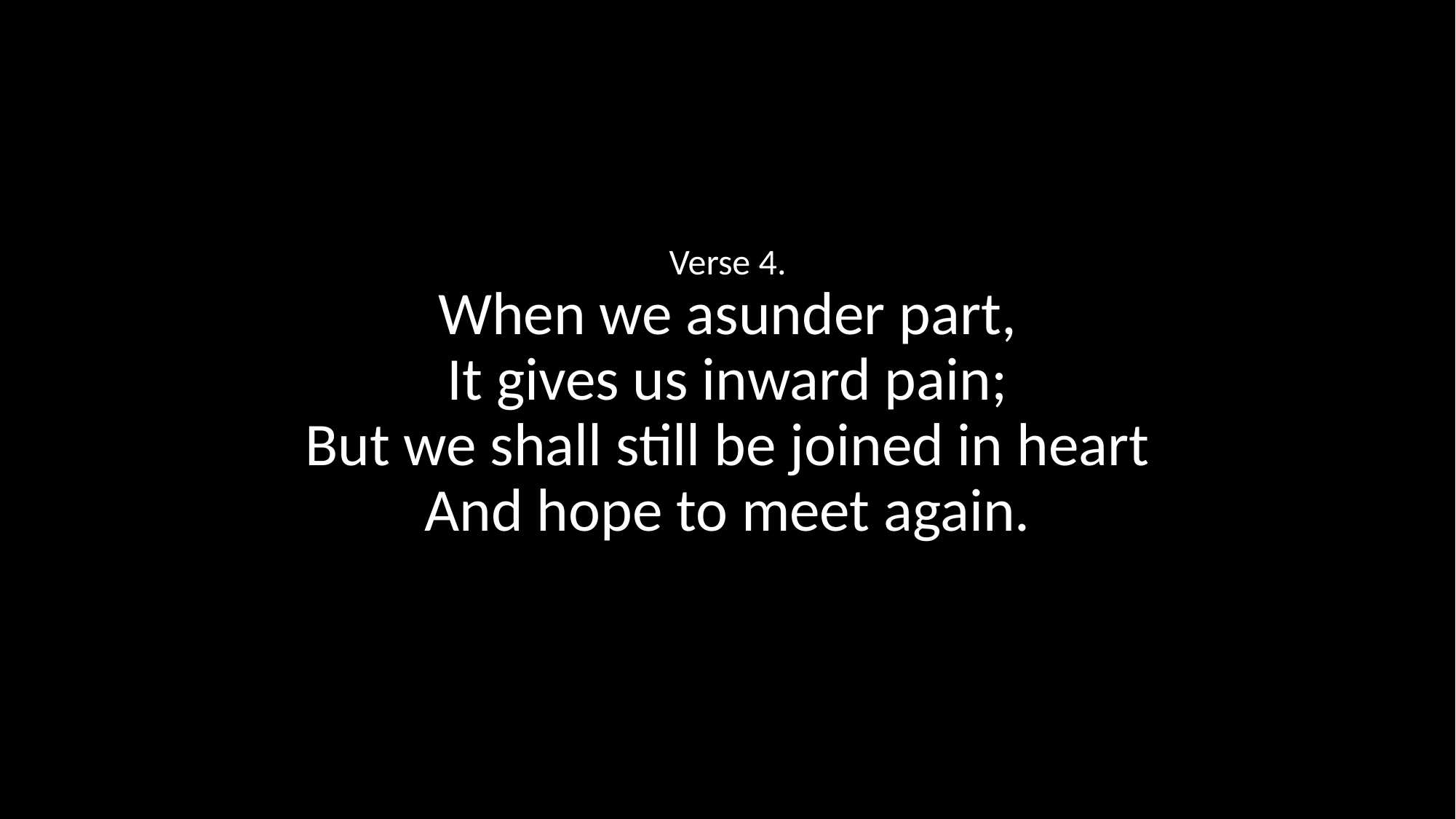

Verse 4.
When we asunder part,
It gives us inward pain;
But we shall still be joined in heart
And hope to meet again.